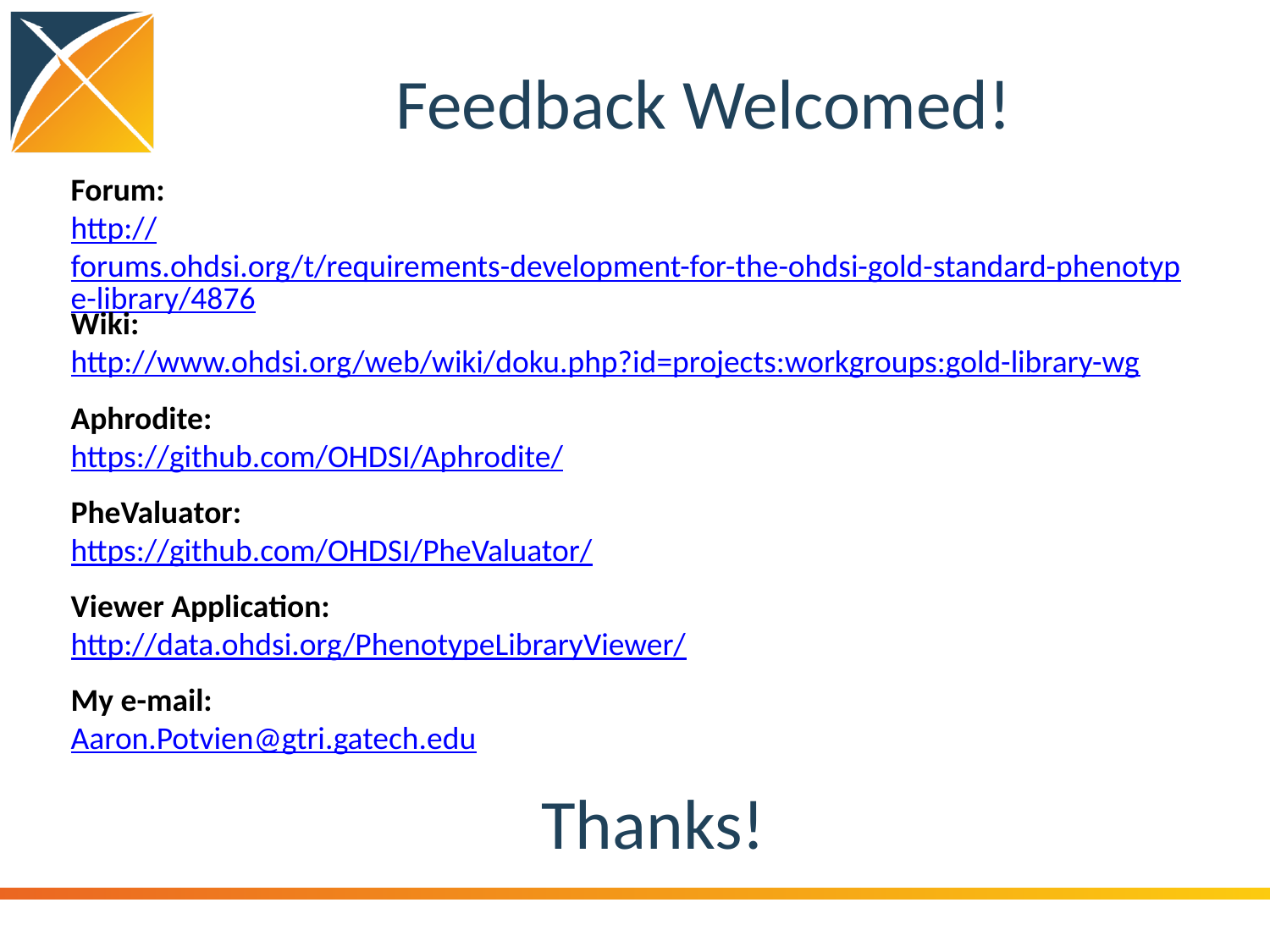

Feedback Welcomed!
Forum:
http://forums.ohdsi.org/t/requirements-development-for-the-ohdsi-gold-standard-phenotype-library/4876
Wiki:
http://www.ohdsi.org/web/wiki/doku.php?id=projects:workgroups:gold-library-wg
Aphrodite:
https://github.com/OHDSI/Aphrodite/
PheValuator:
https://github.com/OHDSI/PheValuator/
Viewer Application:
http://data.ohdsi.org/PhenotypeLibraryViewer/
My e-mail:
Aaron.Potvien@gtri.gatech.edu
# Thanks!